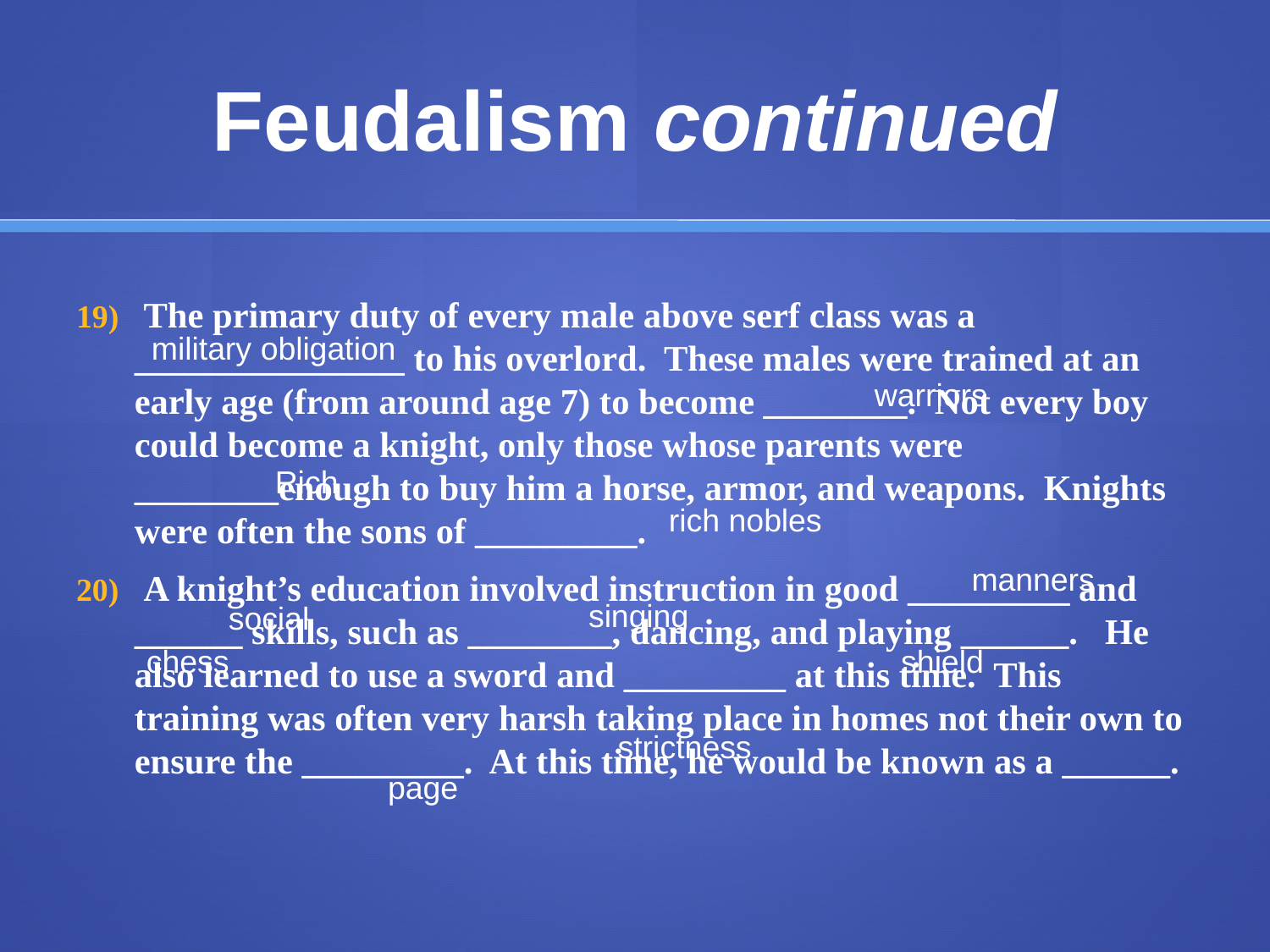

# Feudalism continued
 The primary duty of every male above serf class was a _______________ to his overlord.  These males were trained at an early age (from around age 7) to become ________.  Not every boy could become a knight, only those whose parents were ________enough to buy him a horse, armor, and weapons.  Knights were often the sons of _________.
 A knight’s education involved instruction in good _________ and ______ skills, such as ________, dancing, and playing ______.   He also learned to use a sword and _________ at this time.  This training was often very harsh taking place in homes not their own to ensure the _________.  At this time, he would be known as a ______.
military obligation
warriors
Rich
rich nobles
manners
singing
social
shield
chess
strictness
page